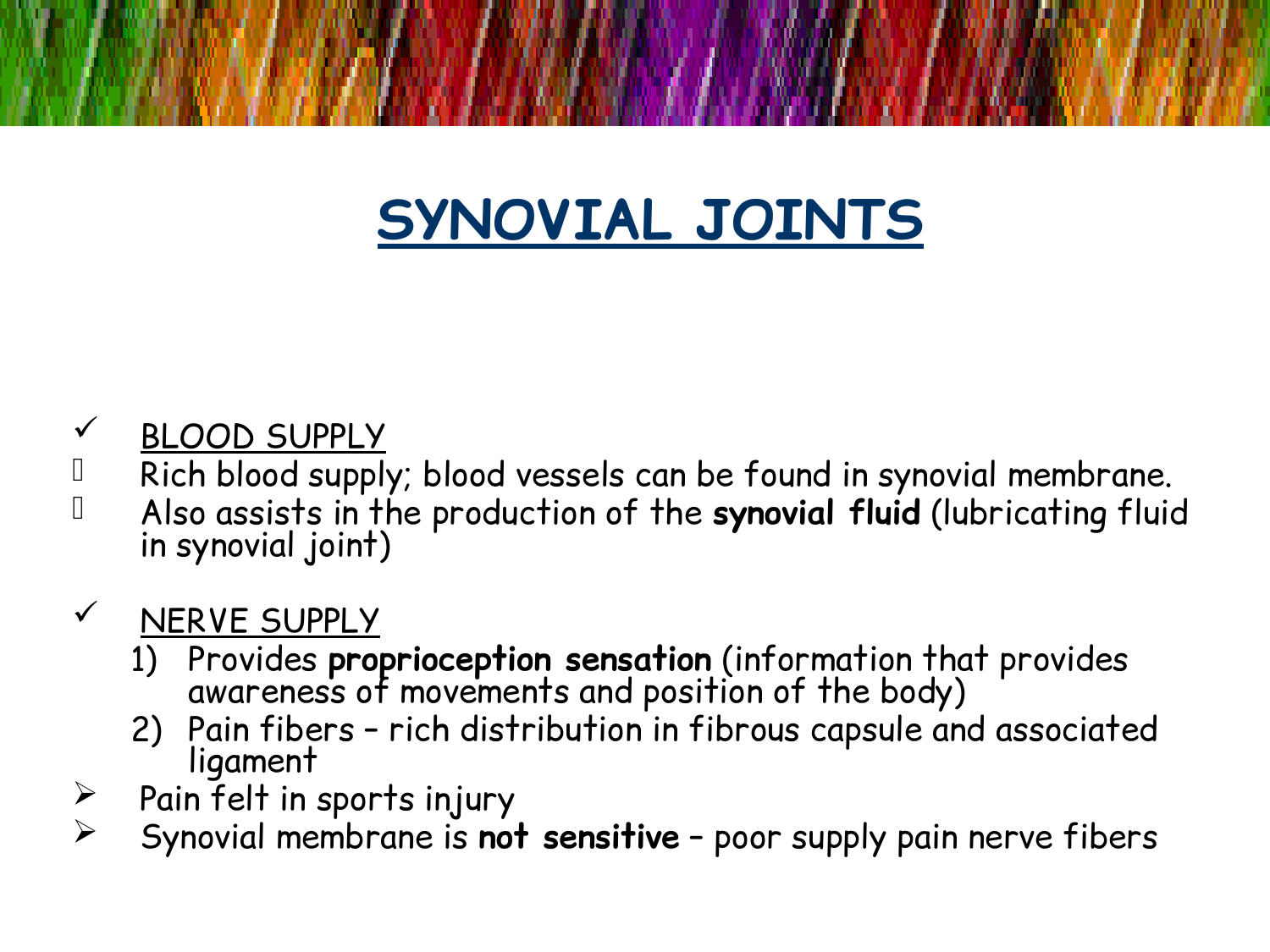

# SYNOVIAL JOINTS
BLOOD SUPPLY
Rich blood supply; blood vessels can be found in synovial membrane.
Also assists in the production of the synovial fluid (lubricating fluid in synovial joint)

NERVE SUPPLY
Provides proprioception sensation (information that provides awareness of movements and position of the body)
Pain fibers – rich distribution in fibrous capsule and associated ligament
Pain felt in sports injury
Synovial membrane is not sensitive – poor supply pain nerve fibers